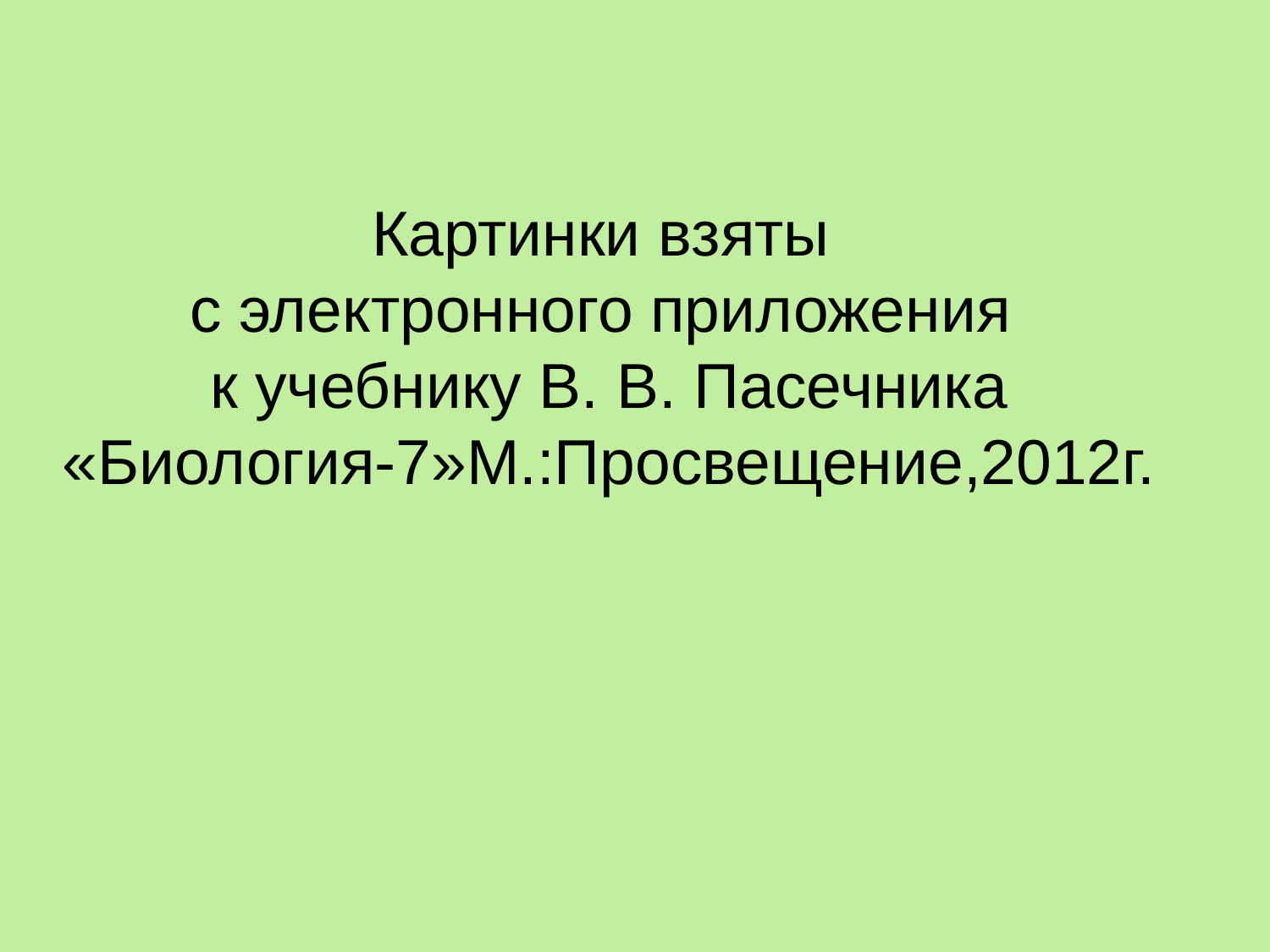

Картинки взяты
с электронного приложения
к учебнику В. В. Пасечника
«Биология-7»М.:Просвещение,2012г.